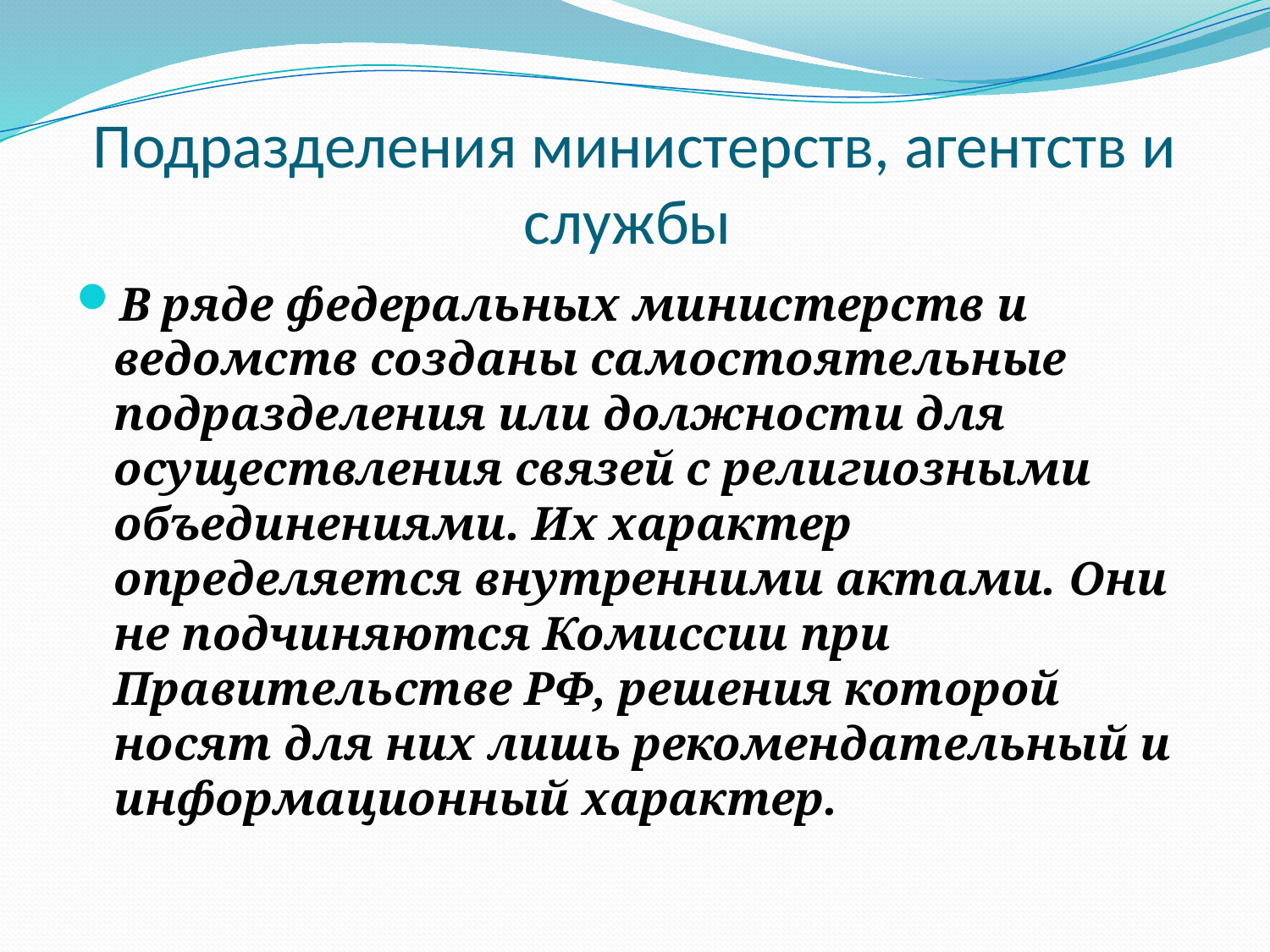

# Подразделения министерств, агентств и службы
В ряде федеральных министерств и ведомств созданы самостоятельные подразделения или должности для осуществления связей с религиозными объединениями. Их характер определяется внутренними актами. Они не подчиняются Комиссии при Правительстве РФ, решения которой носят для них лишь рекомендательный и информационный характер.